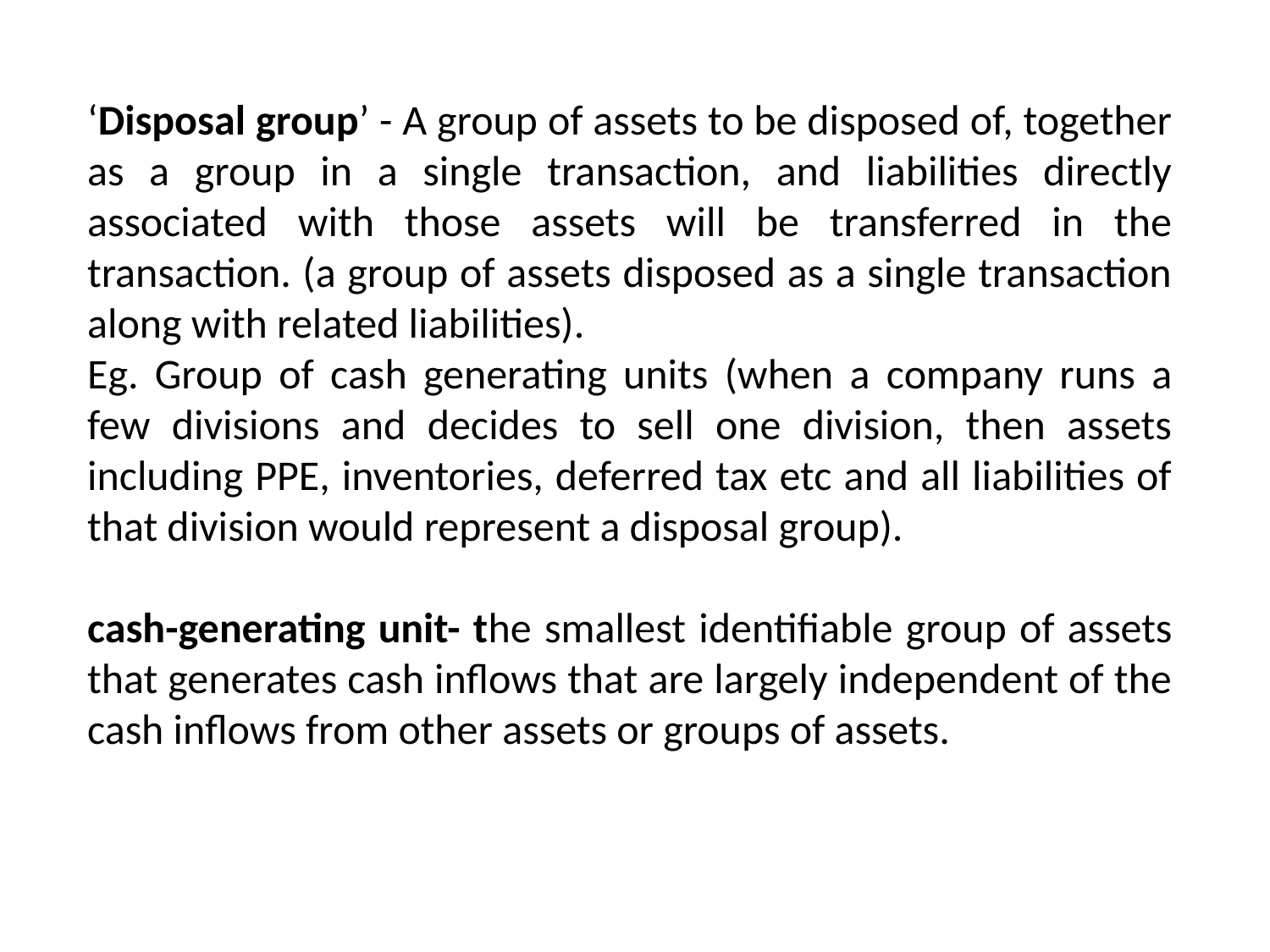

‘Disposal group’ - A group of assets to be disposed of, together as a group in a single transaction, and liabilities directly associated with those assets will be transferred in the transaction. (a group of assets disposed as a single transaction along with related liabilities).
Eg. Group of cash generating units (when a company runs a few divisions and decides to sell one division, then assets including PPE, inventories, deferred tax etc and all liabilities of that division would represent a disposal group).

cash-generating unit- the smallest identifiable group of assets that generates cash inflows that are largely independent of the cash inflows from other assets or groups of assets.